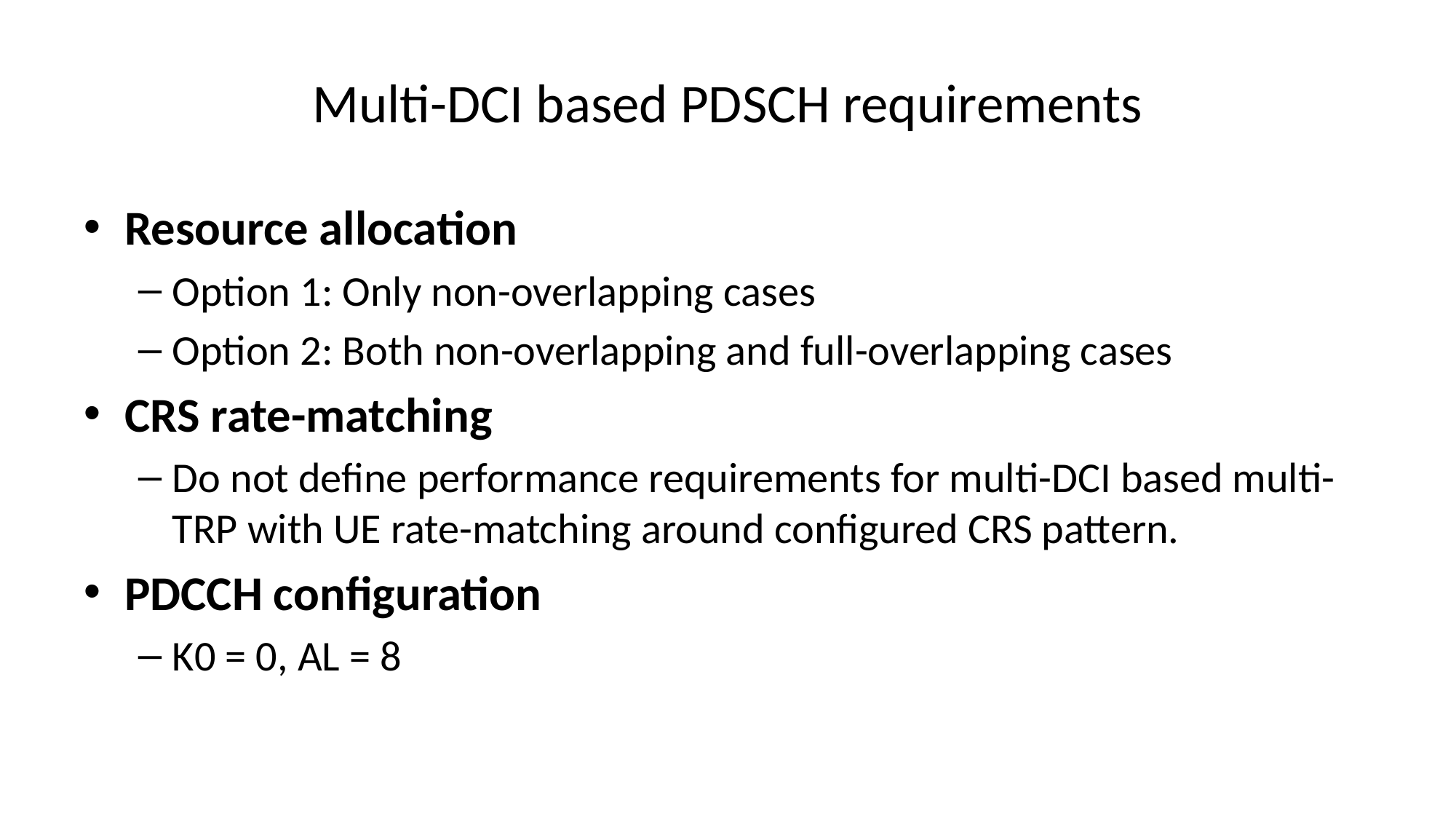

# Multi-DCI based PDSCH requirements
Resource allocation
Option 1: Only non-overlapping cases
Option 2: Both non-overlapping and full-overlapping cases
CRS rate-matching
Do not define performance requirements for multi-DCI based multi-TRP with UE rate-matching around configured CRS pattern.
PDCCH configuration
K0 = 0, AL = 8